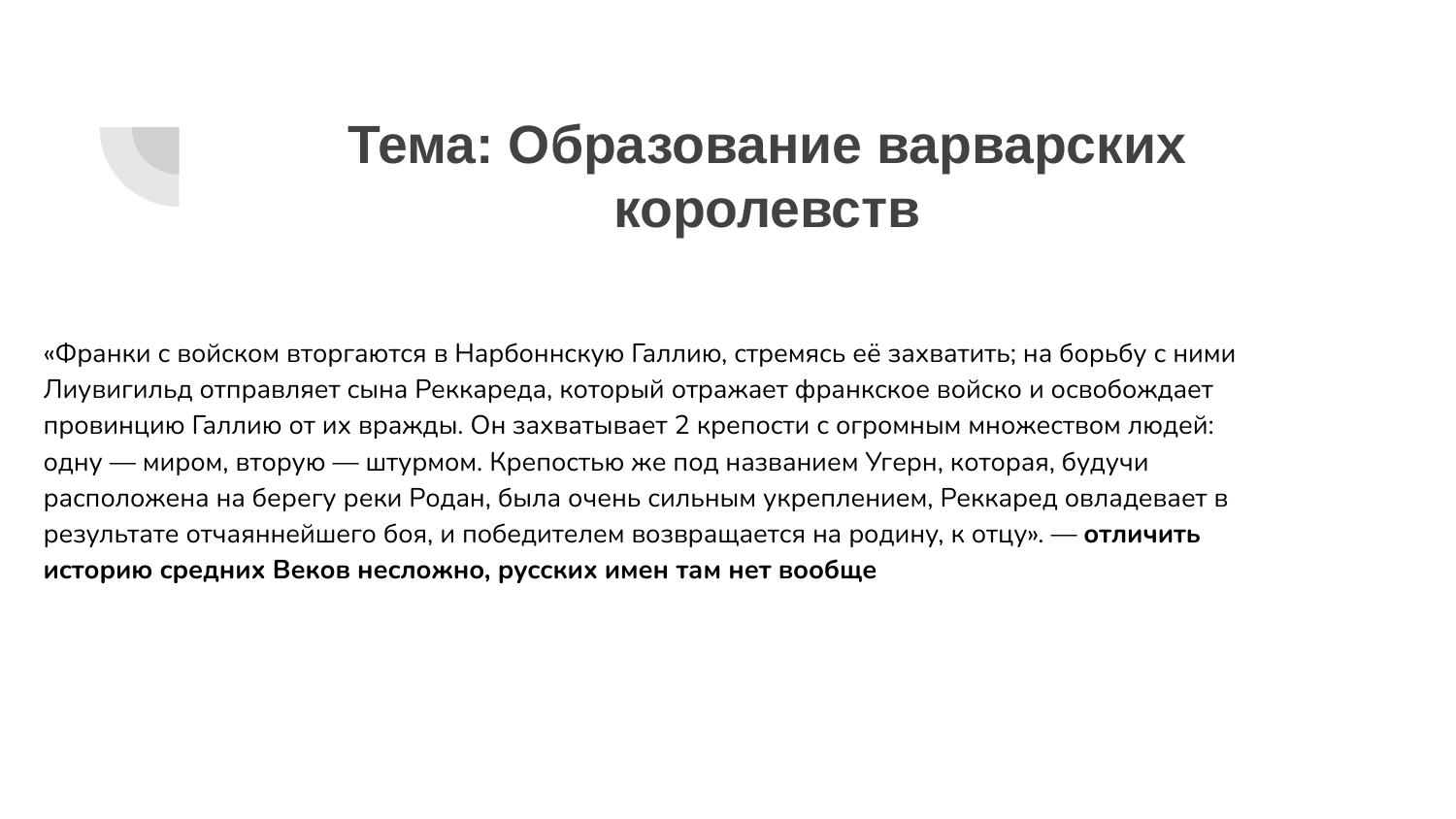

# Тема: Образование варварских королевств
«Франки с войском вторгаются в Нарбоннскую Галлию, стремясь её захватить; на борьбу с ними Лиувигильд отправляет сына Реккареда, который отражает франкское войско и освобождает провинцию Галлию от их вражды. Он захватывает 2 крепости с огромным множеством людей: одну  — миром, вторую  — штурмом. Крепостью же под названием Угерн, которая, будучи расположена на берегу реки Родан, была очень сильным укреплением, Реккаред овладевает в результате отчаяннейшего боя, и победителем возвращается на родину, к отцу». — отличить историю средних Веков несложно, русских имен там нет вообще